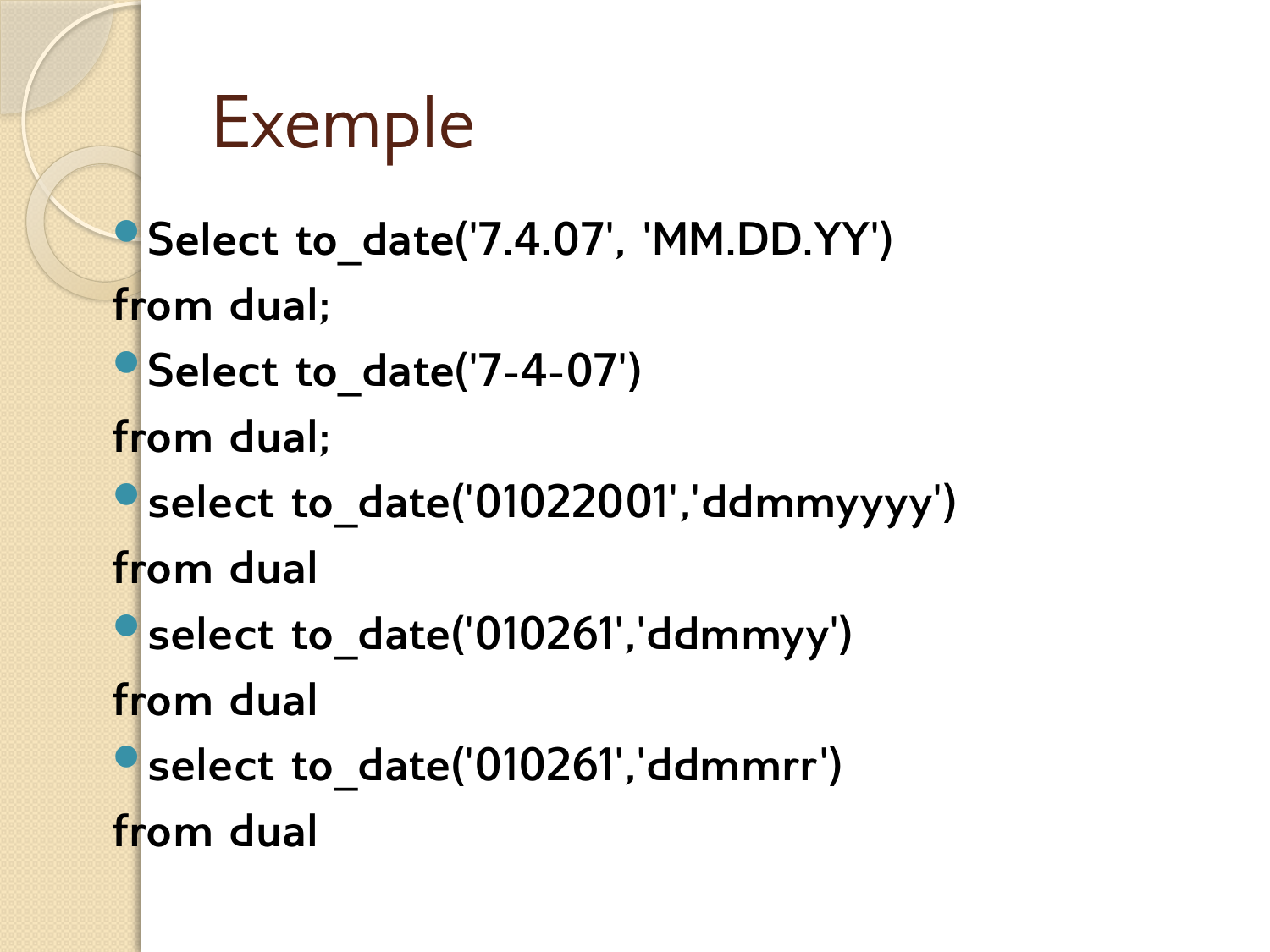

# Exemple
Select to_date('7.4.07', 'MM.DD.YY')
from dual;
Select to_date('7-4-07')
from dual;
select to_date('01022001','ddmmyyyy')
from dual
select to_date('010261','ddmmyy')
from dual
select to_date('010261','ddmmrr')
from dual